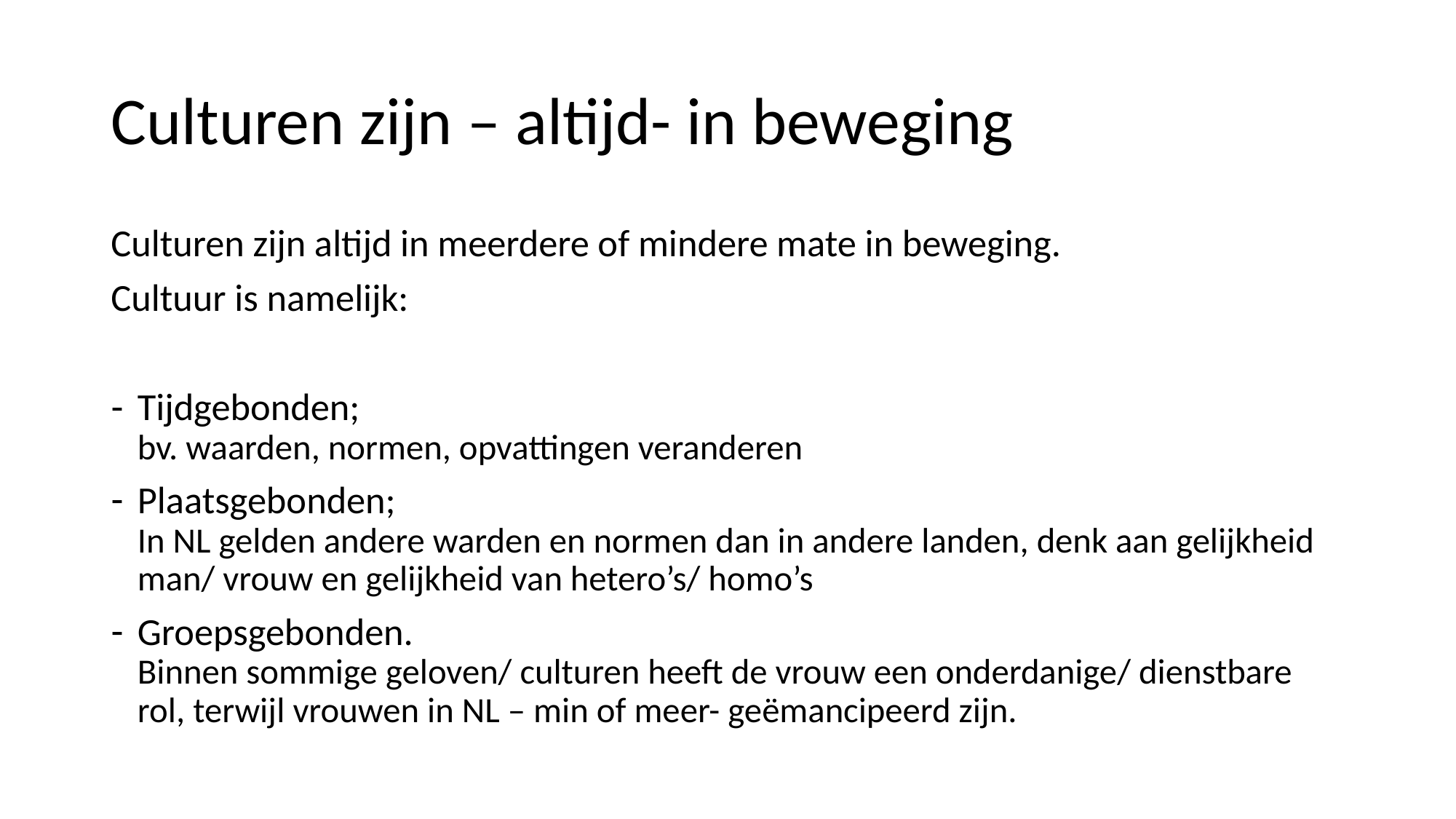

# Culturen zijn – altijd- in beweging
Culturen zijn altijd in meerdere of mindere mate in beweging.
Cultuur is namelijk:

Tijdgebonden;
bv. waarden, normen, opvattingen veranderen
Plaatsgebonden;
In NL gelden andere warden en normen dan in andere landen, denk aan gelijkheid man/ vrouw en gelijkheid van hetero’s/ homo’s
Groepsgebonden.
Binnen sommige geloven/ culturen heeft de vrouw een onderdanige/ dienstbare rol, terwijl vrouwen in NL – min of meer- geëmancipeerd zijn.